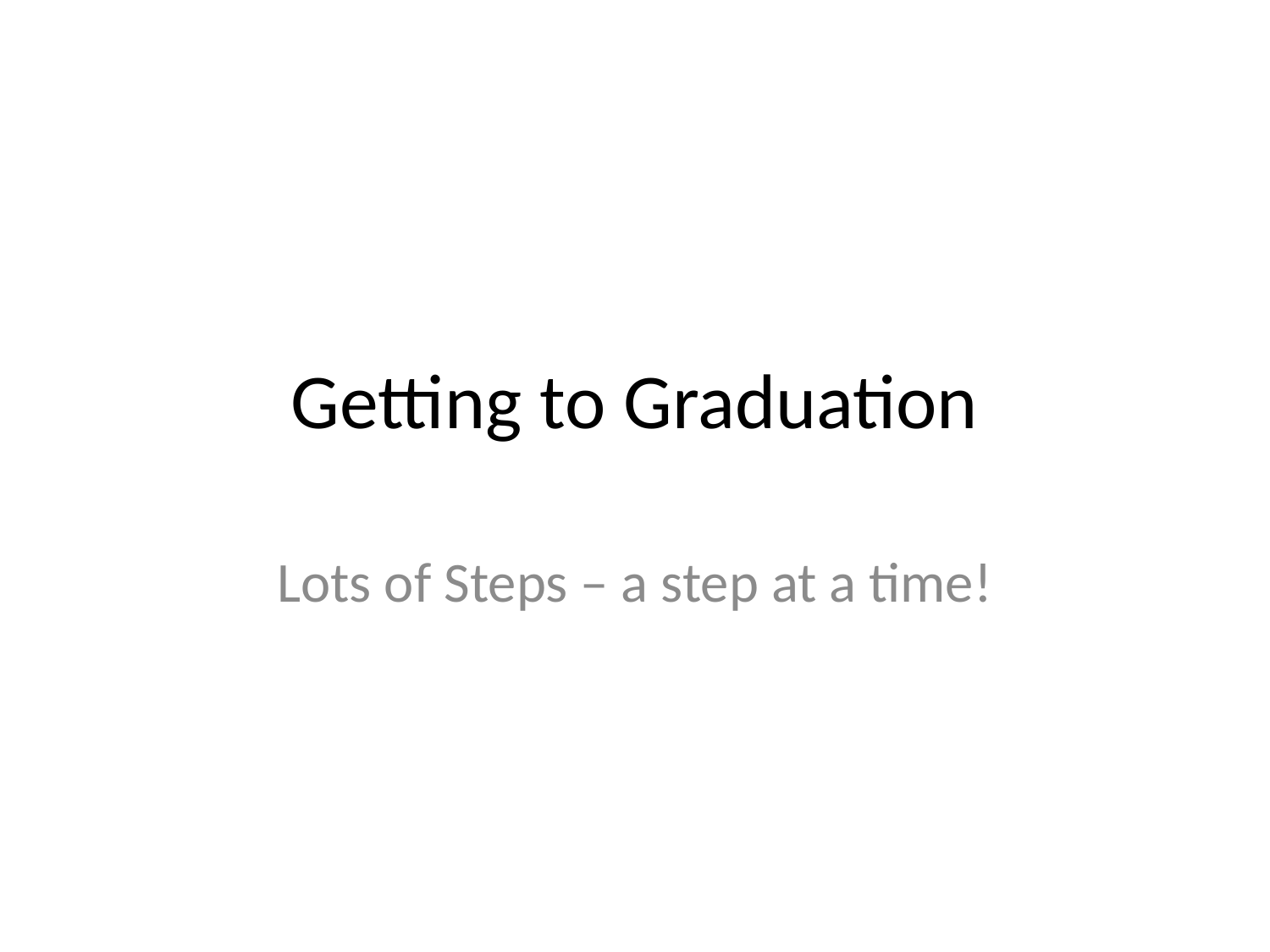

# Getting to Graduation
Lots of Steps – a step at a time!